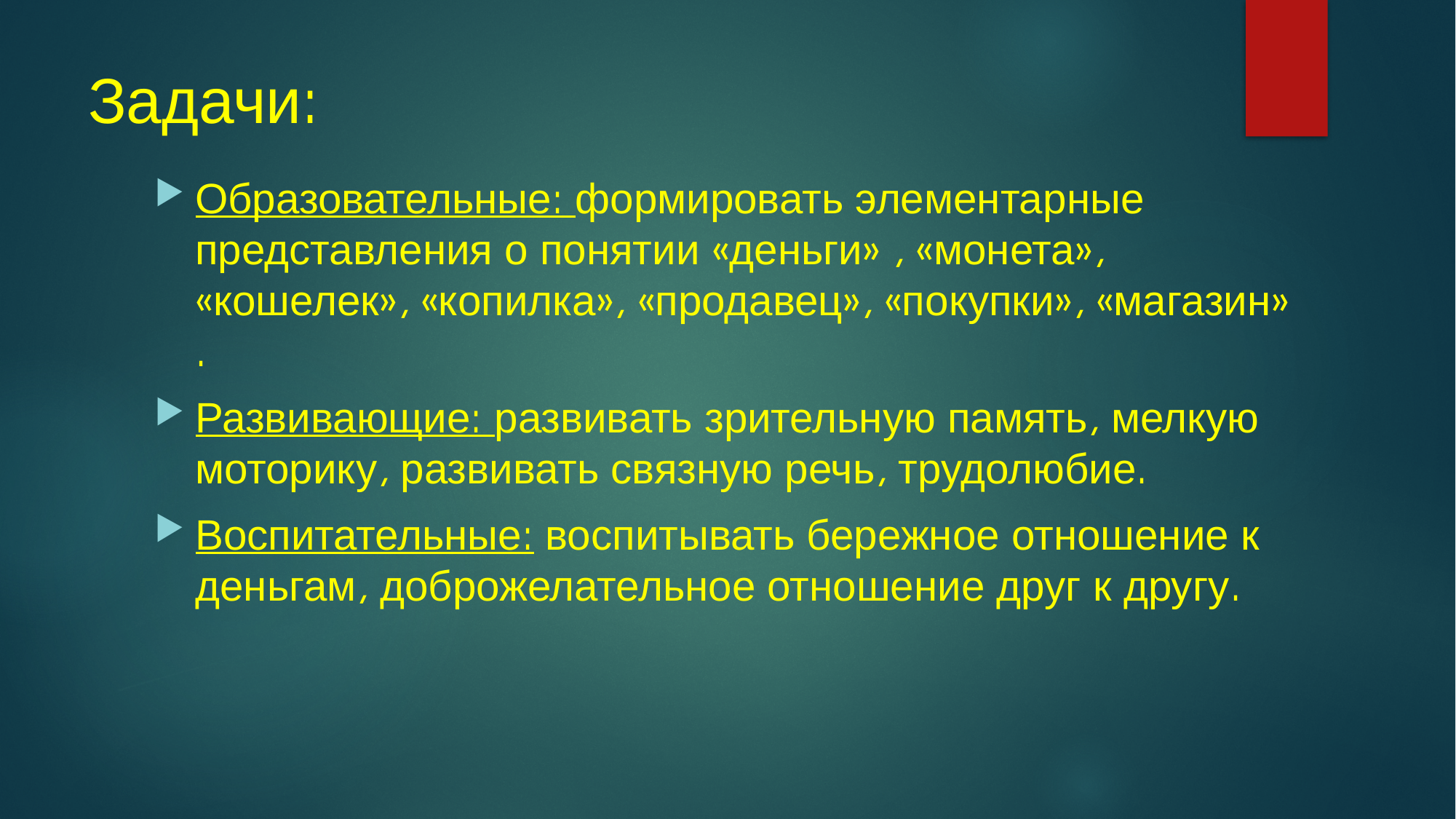

# Задачи:
Образовательные: формировать элементарные представления о понятии «деньги» , «монета», «кошелек», «копилка», «продавец», «покупки», «магазин» .
Развивающие: развивать зрительную память, мелкую моторику, развивать связную речь, трудолюбие.
Воспитательные: воспитывать бережное отношение к деньгам, доброжелательное отношение друг к другу.